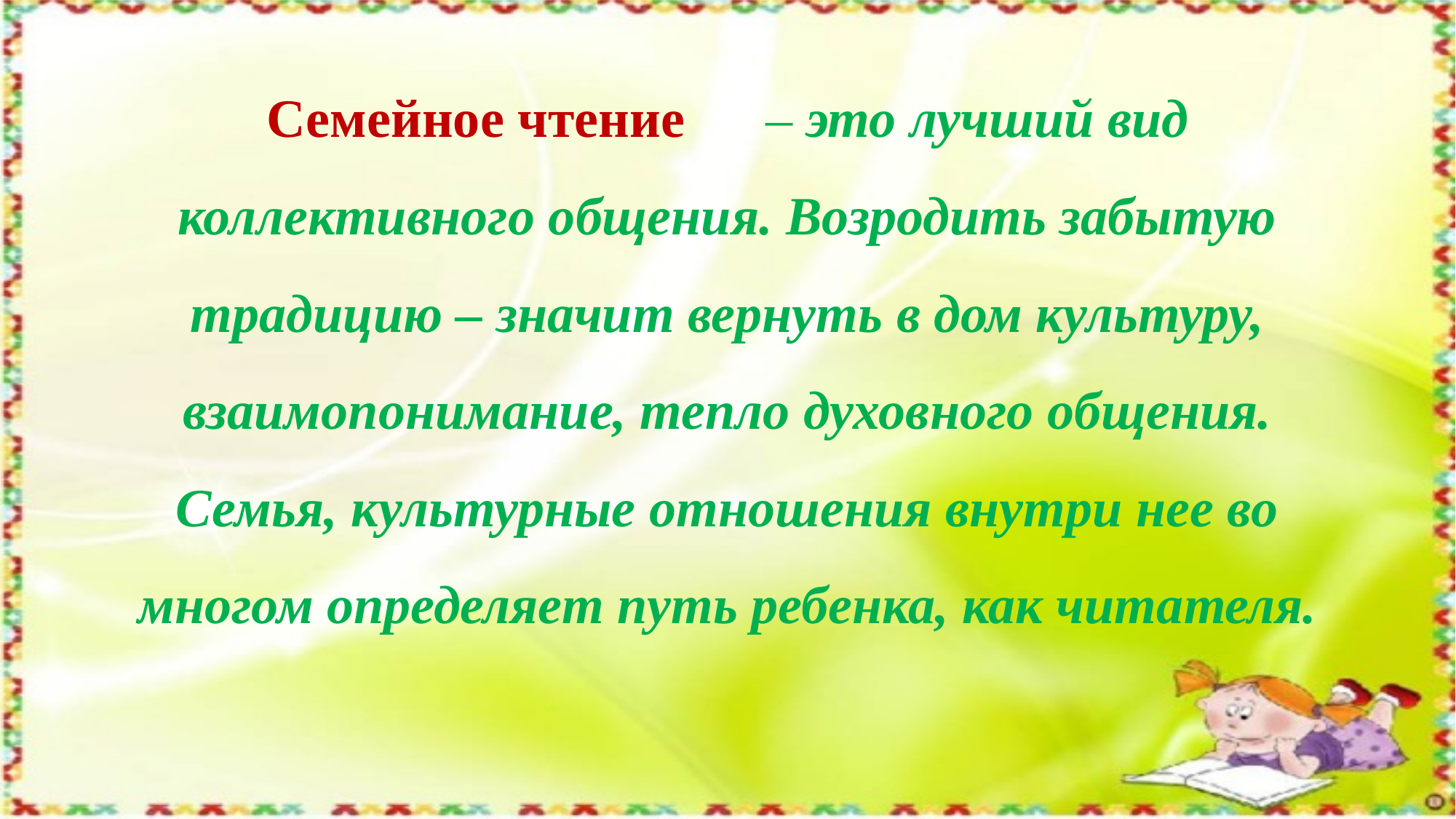

# Семейное чтение      – это лучший вид коллективного общения. Возродить забытую традицию – значит вернуть в дом культуру, взаимопонимание, тепло духовного общения. Семья, культурные отношения внутри нее во многом определяет путь ребенка, как читателя.